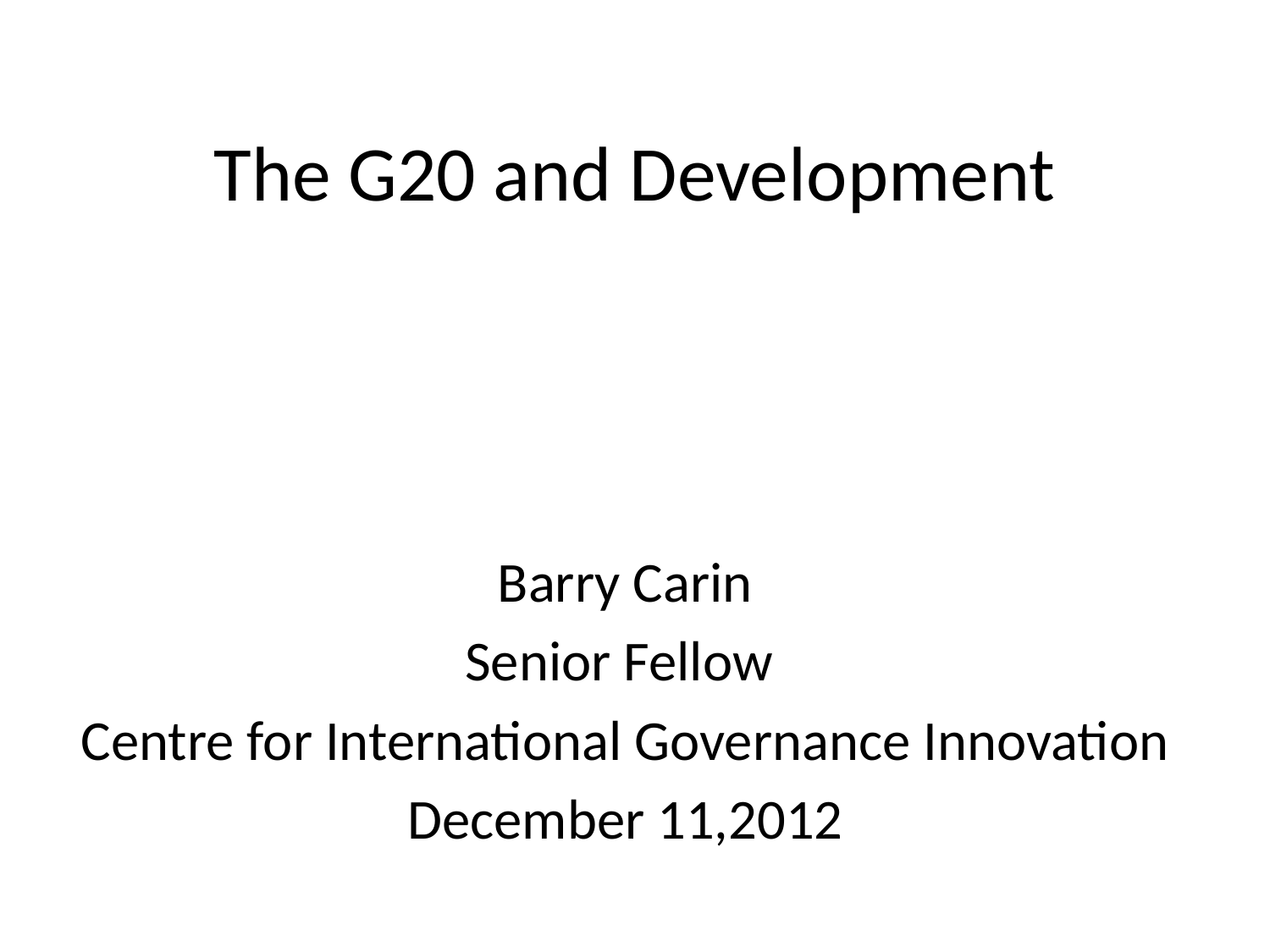

# The G20 and Development
Barry Carin
Senior Fellow
Centre for International Governance Innovation
December 11,2012